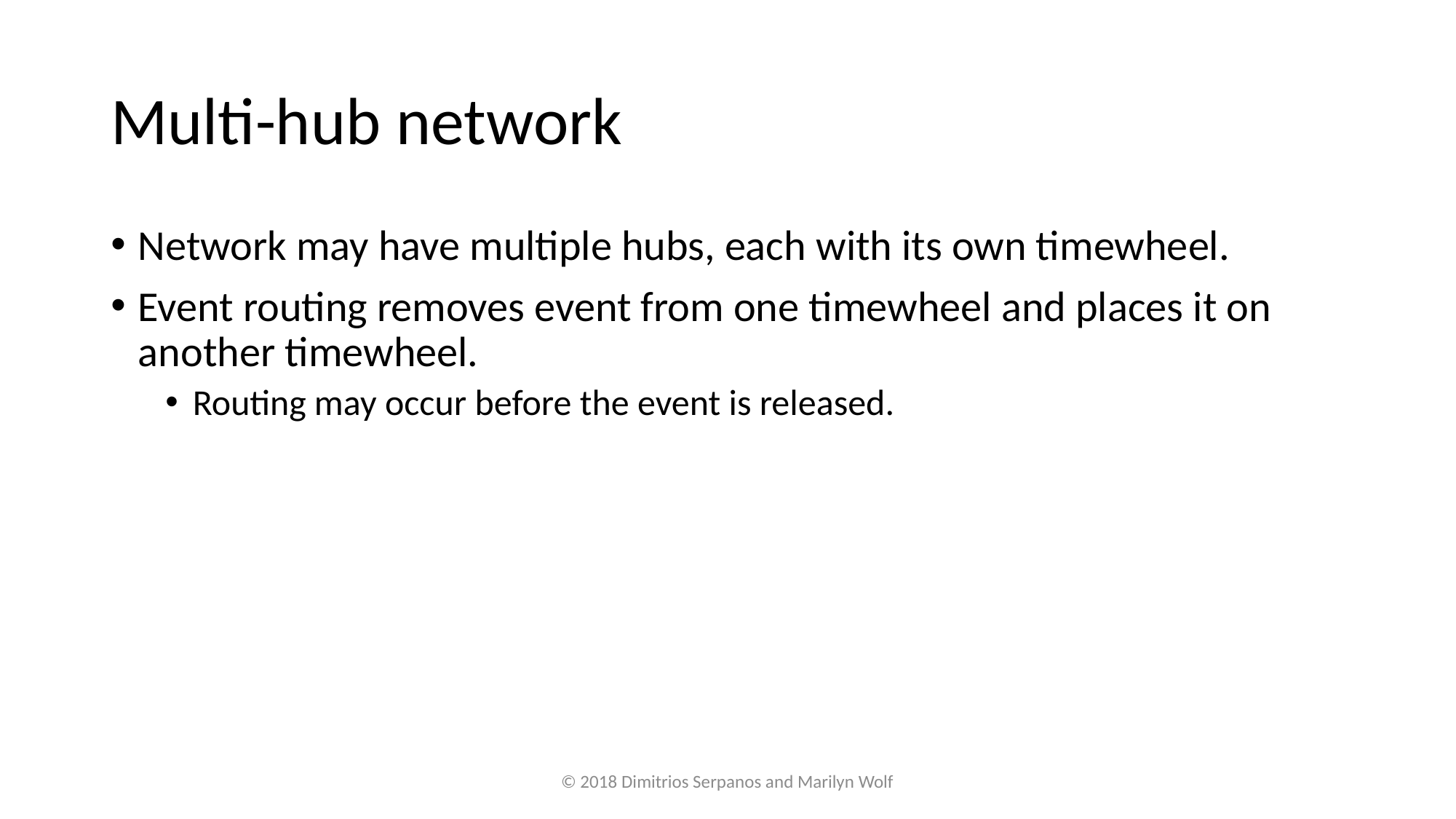

# Multi-hub network
Network may have multiple hubs, each with its own timewheel.
Event routing removes event from one timewheel and places it on another timewheel.
Routing may occur before the event is released.
© 2018 Dimitrios Serpanos and Marilyn Wolf